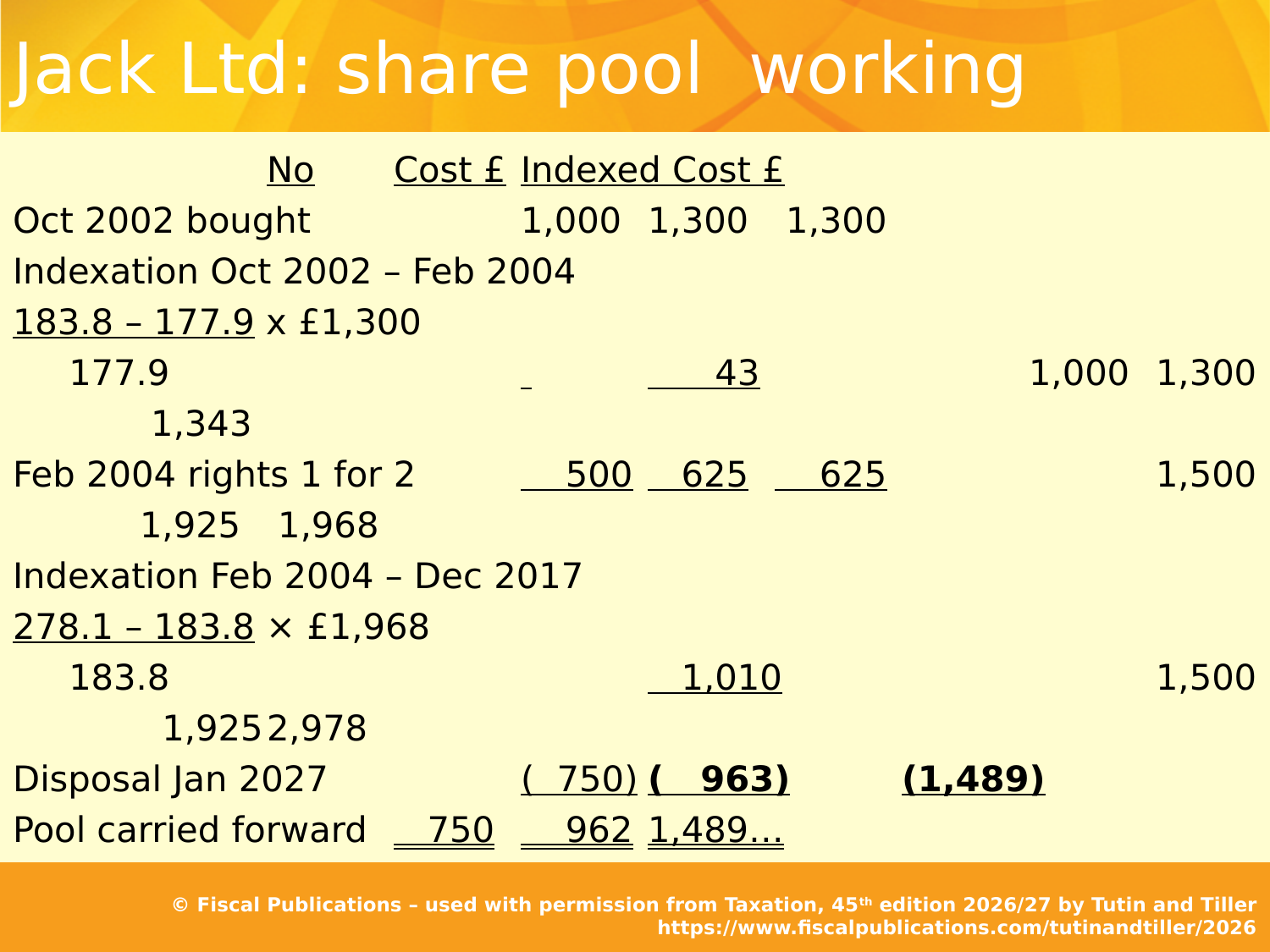

# Jack Ltd: share pool  working
		No	Cost £	Indexed Cost £
Oct 2002 bought		1,000	1,300	 1,300
Indexation Oct 2002 – Feb 2004
183.8 – 177.9 x £1,300
     177.9			 	      43		 	1,000	1,300	 1,343
Feb 2004 rights 1 for 2	    500	   625	    625		 	1,500	1,925	 1,968
Indexation Feb 2004 – Dec 2017
278.1 – 183.8 × £1,968
     183.8				   1,010			1,500	  1,925	2,978
Disposal Jan 2027		(  750)	(   963)	(1,489)
Pool carried forward	   750	    962	1,489…